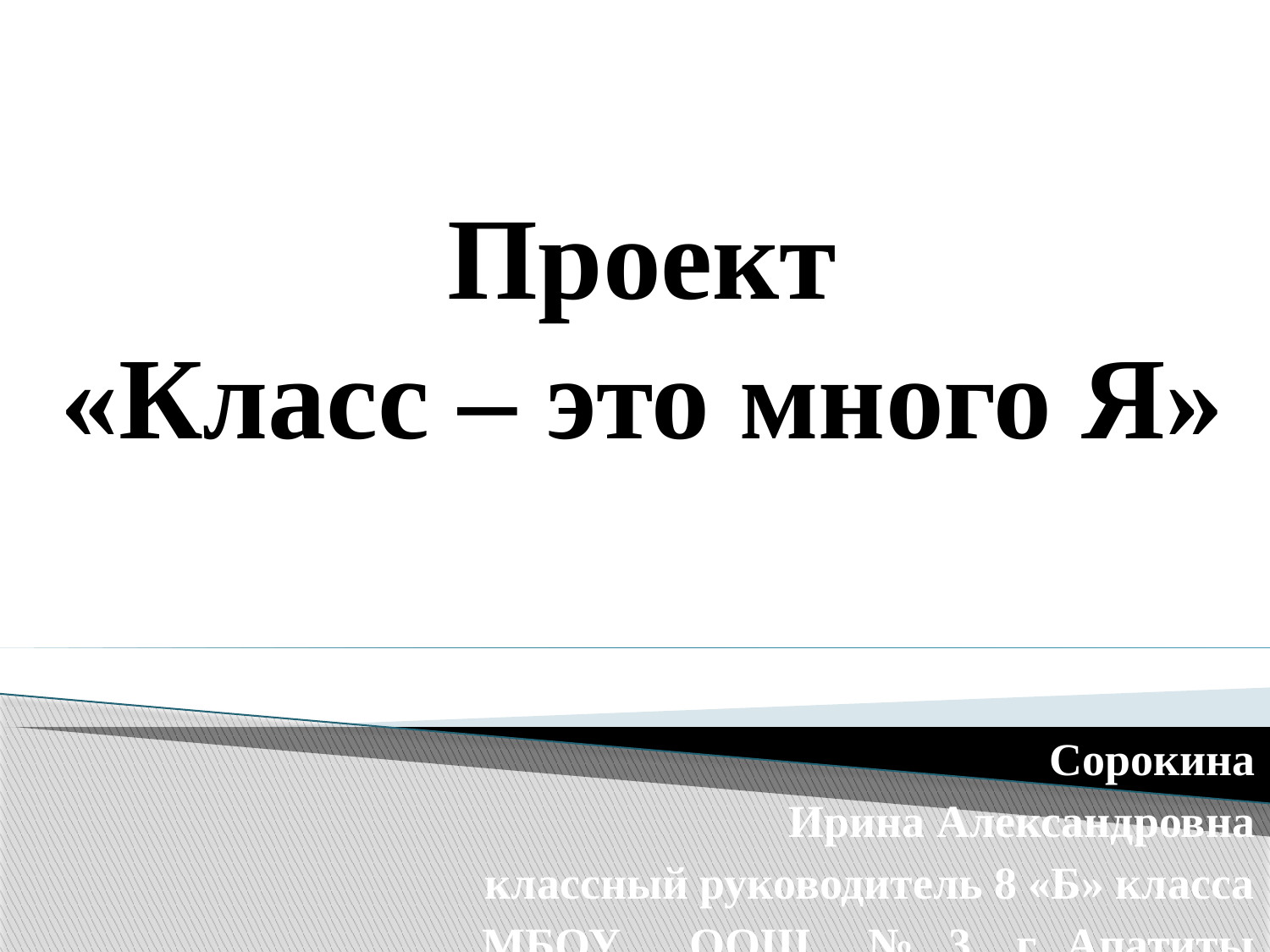

# Проект «Класс – это много Я»
Сорокина
Ирина Александровна
классный руководитель 8 «Б» класса
МБОУ      ООШ     №   3    г.  Апатиты